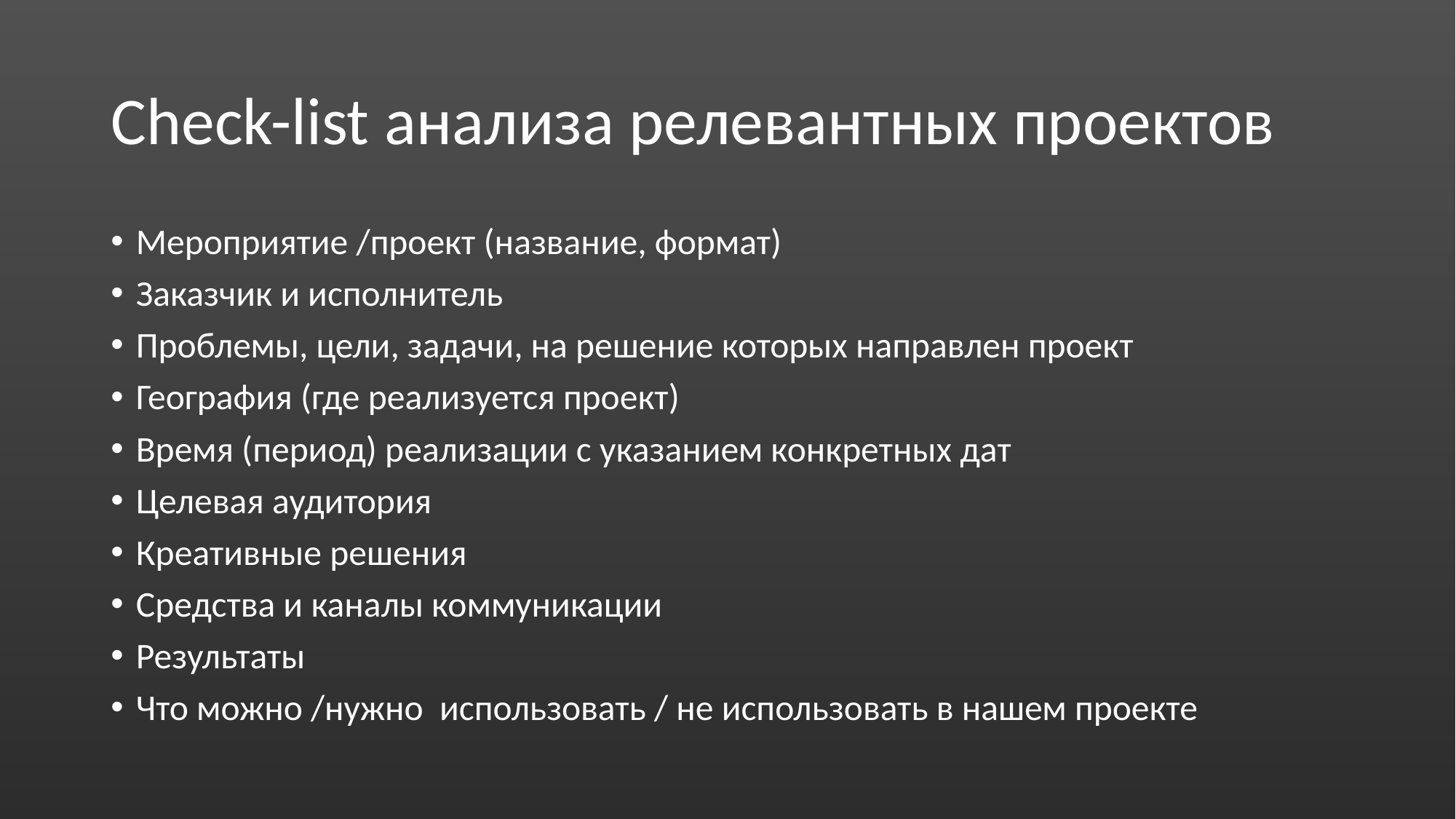

# Check-list анализа релевантных проектов
Мероприятие /проект (название, формат)
Заказчик и исполнитель
Проблемы, цели, задачи, на решение которых направлен проект
География (где реализуется проект)
Время (период) реализации с указанием конкретных дат
Целевая аудитория
Креативные решения
Средства и каналы коммуникации
Результаты
Что можно /нужно  использовать / не использовать в нашем проекте